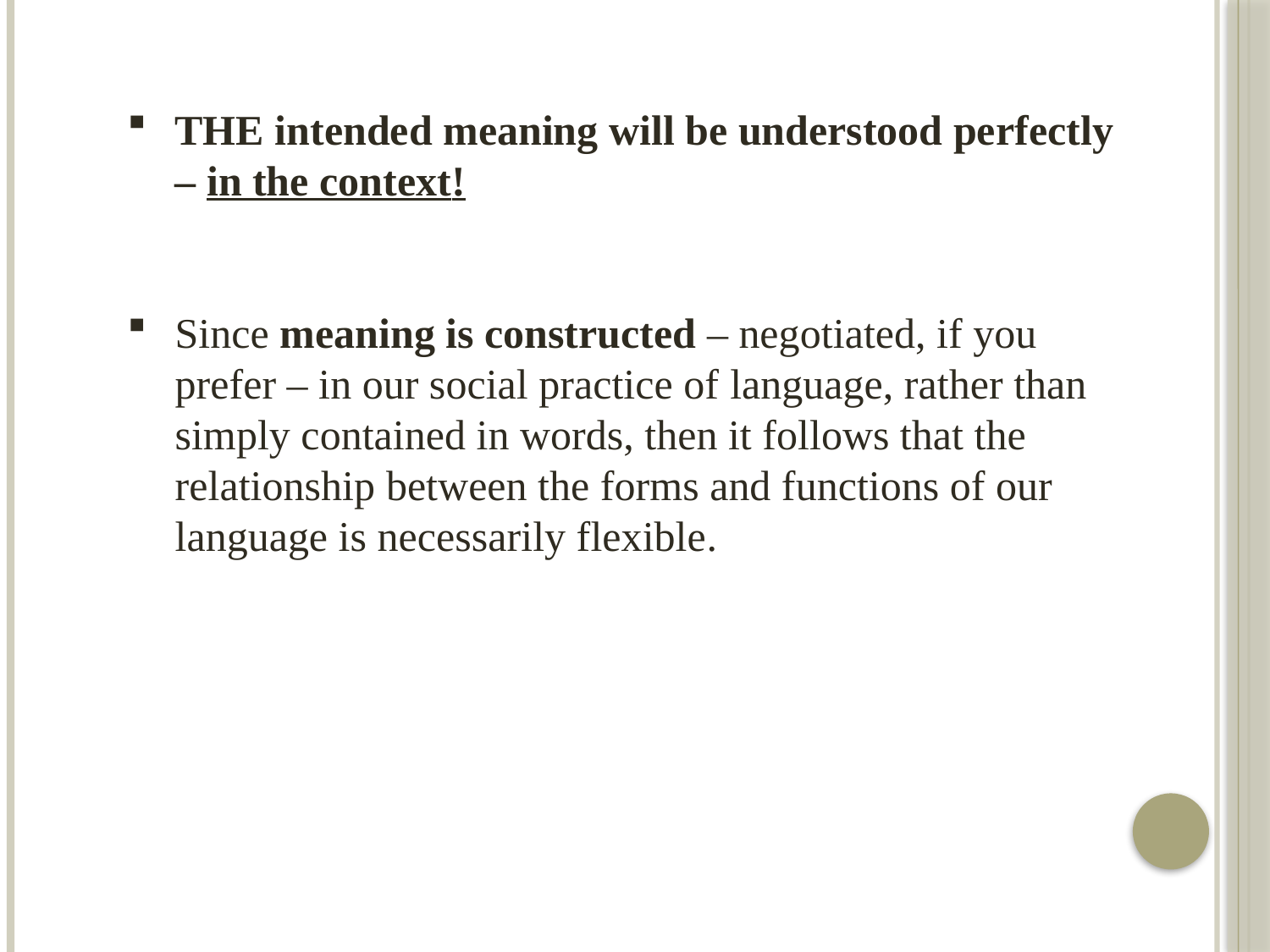

THE intended meaning will be understood perfectly – in the context!

Since meaning is constructed – negotiated, if you prefer – in our social practice of language, rather than simply contained in words, then it follows that the relationship between the forms and functions of our language is necessarily flexible.